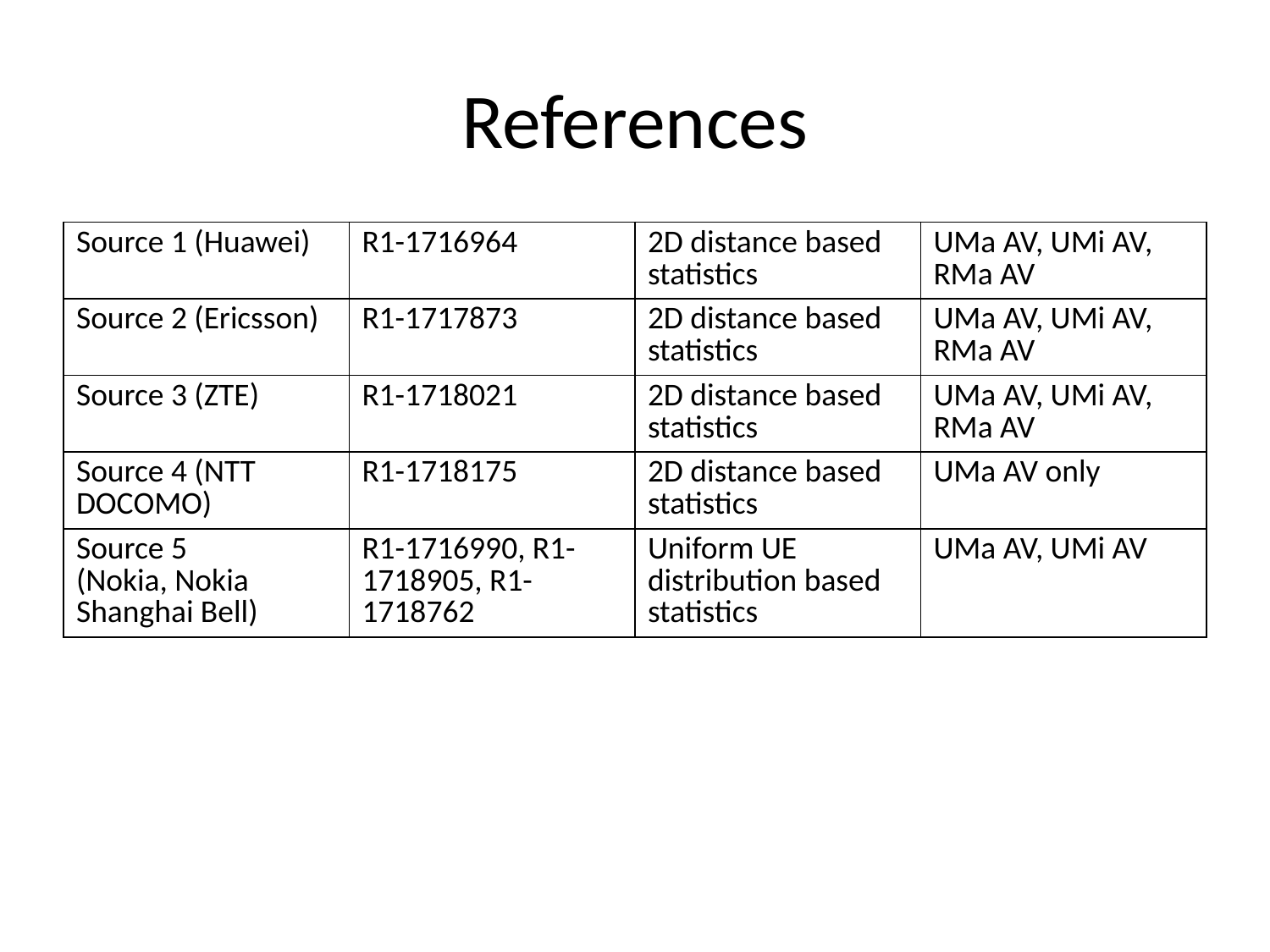

# References
| Source 1 (Huawei) | R1-1716964 | 2D distance based statistics | UMa AV, UMi AV, RMa AV |
| --- | --- | --- | --- |
| Source 2 (Ericsson) | R1-1717873 | 2D distance based statistics | UMa AV, UMi AV, RMa AV |
| Source 3 (ZTE) | R1-1718021 | 2D distance based statistics | UMa AV, UMi AV, RMa AV |
| Source 4 (NTT DOCOMO) | R1-1718175 | 2D distance based statistics | UMa AV only |
| Source 5 (Nokia, Nokia Shanghai Bell) | R1-1716990, R1-1718905, R1-1718762 | Uniform UE distribution based statistics | UMa AV, UMi AV |